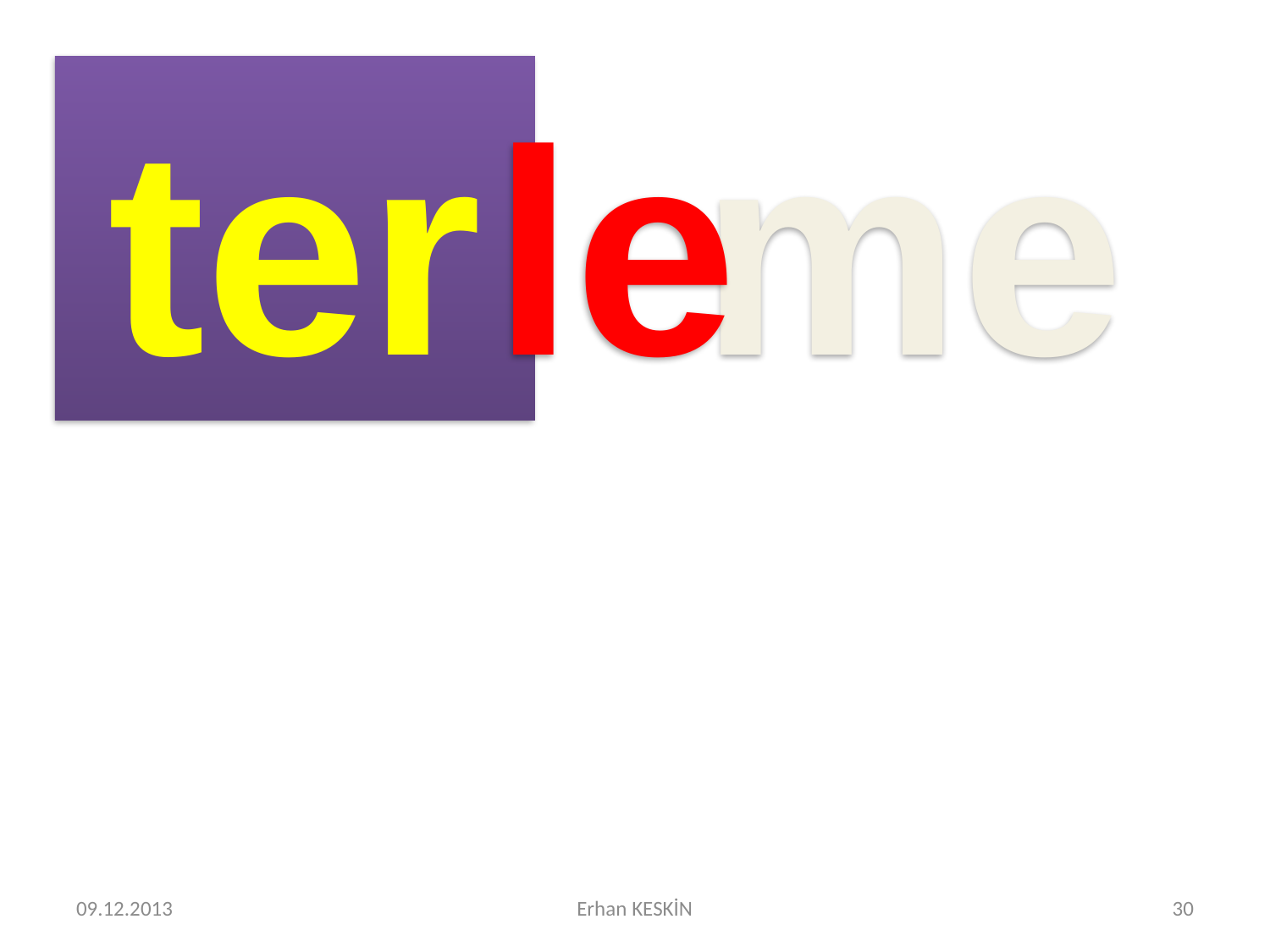

ter
le
me
09.12.2013
Erhan KESKİN
30